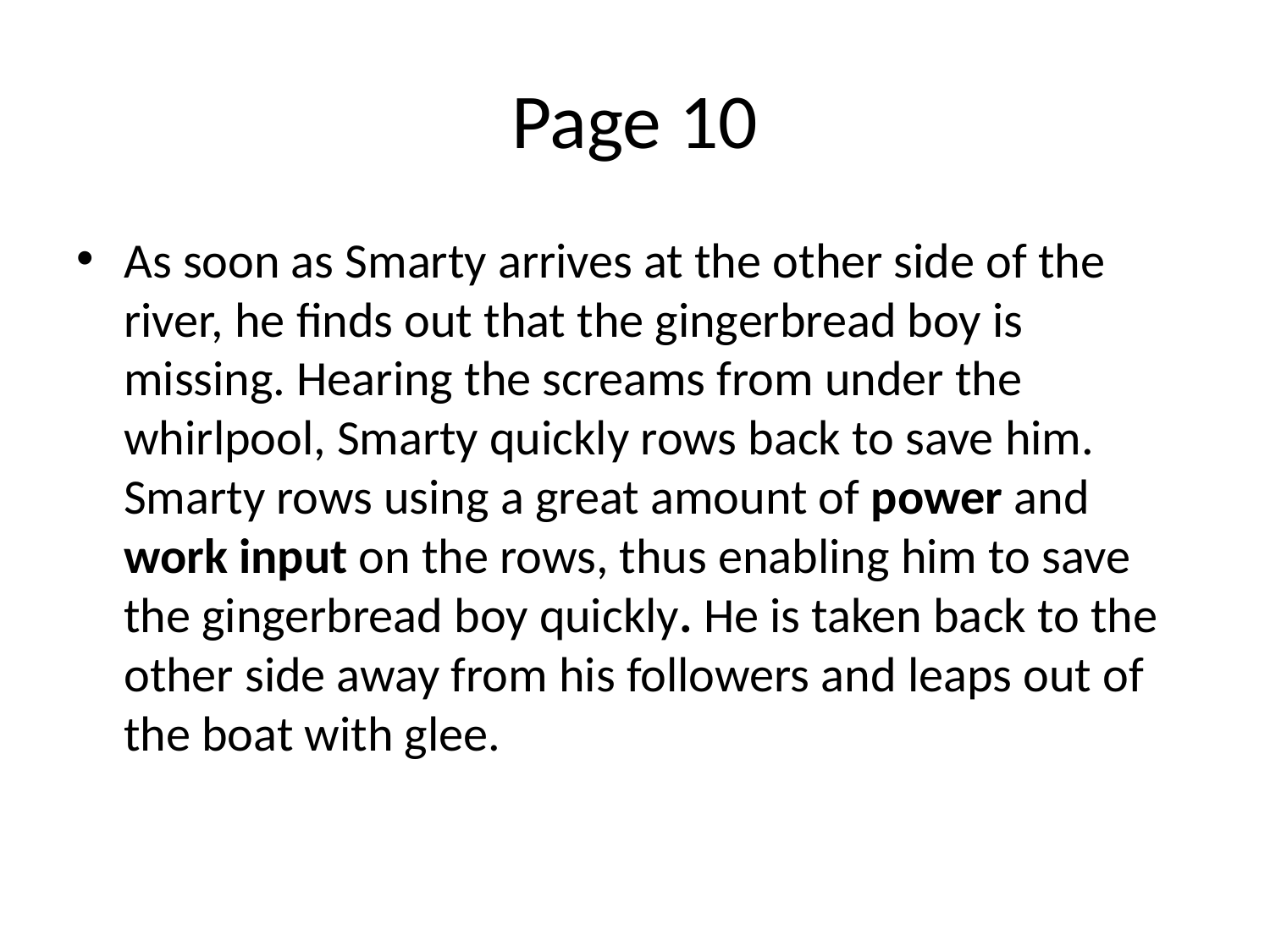

# Page 10
As soon as Smarty arrives at the other side of the river, he finds out that the gingerbread boy is missing. Hearing the screams from under the whirlpool, Smarty quickly rows back to save him. Smarty rows using a great amount of power and work input on the rows, thus enabling him to save the gingerbread boy quickly. He is taken back to the other side away from his followers and leaps out of the boat with glee.